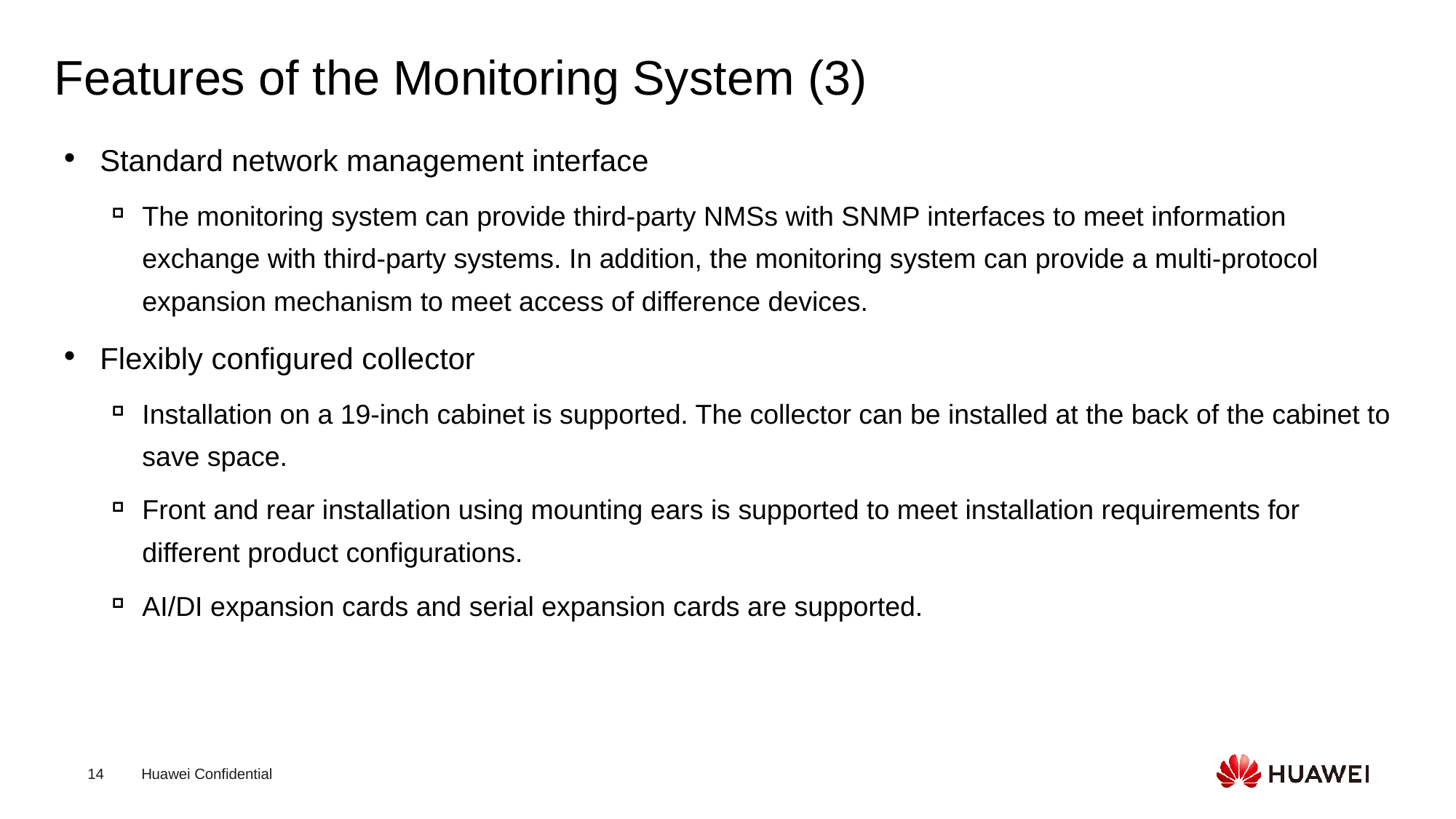

# Features of the Monitoring System (3)
Standard network management interface
The monitoring system can provide third-party NMSs with SNMP interfaces to meet information exchange with third-party systems. In addition, the monitoring system can provide a multi-protocol expansion mechanism to meet access of difference devices.
Flexibly configured collector
Installation on a 19-inch cabinet is supported. The collector can be installed at the back of the cabinet to save space.
Front and rear installation using mounting ears is supported to meet installation requirements for different product configurations.
AI/DI expansion cards and serial expansion cards are supported.